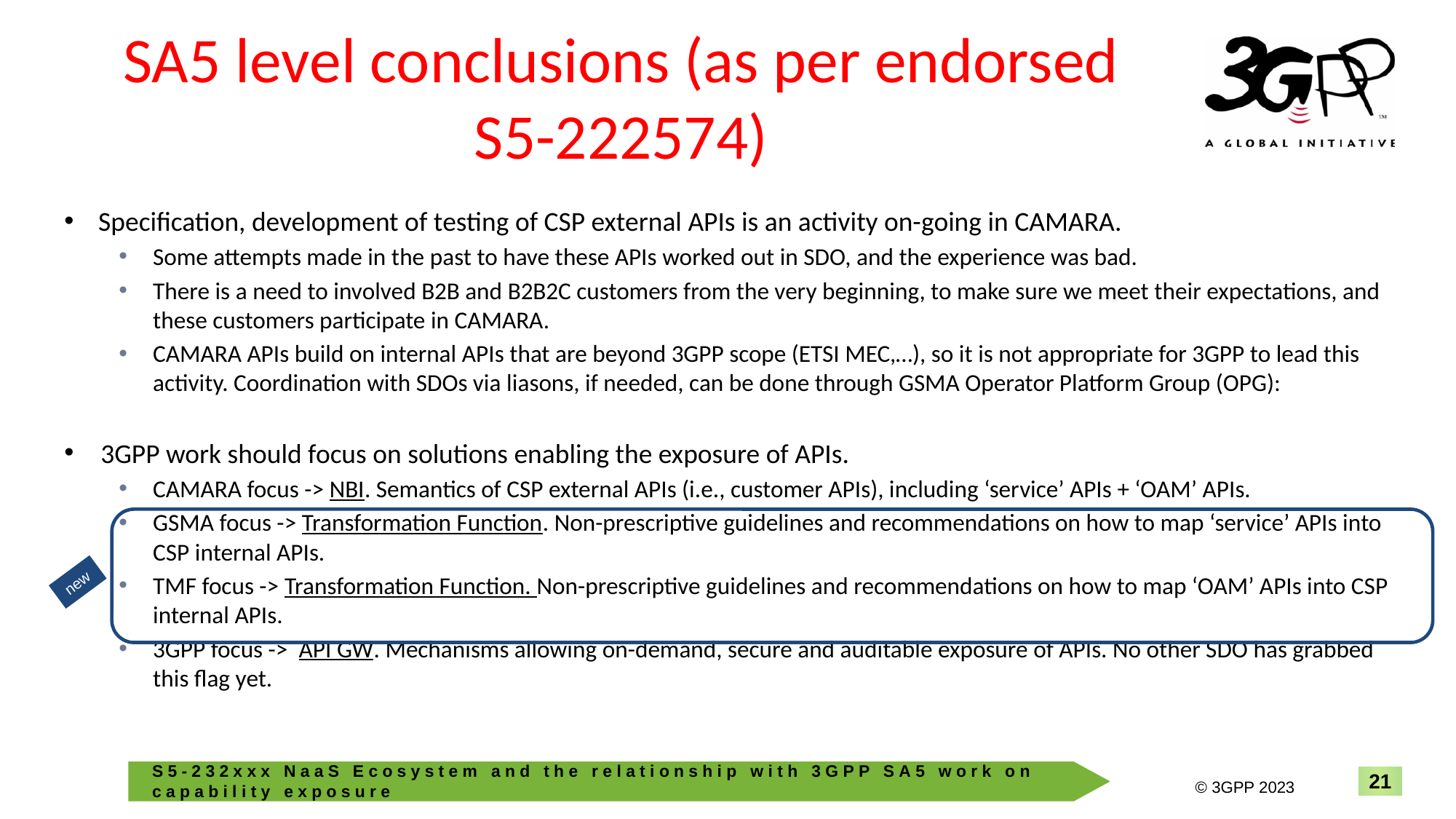

# SA5 level conclusions (as per endorsed S5-222574)

Specification, development of testing of CSP external APIs is an activity on-going in CAMARA.
Some attempts made in the past to have these APIs worked out in SDO, and the experience was bad.
There is a need to involved B2B and B2B2C customers from the very beginning, to make sure we meet their expectations, and these customers participate in CAMARA.
CAMARA APIs build on internal APIs that are beyond 3GPP scope (ETSI MEC,…), so it is not appropriate for 3GPP to lead this activity. Coordination with SDOs via liasons, if needed, can be done through GSMA Operator Platform Group (OPG):

3GPP work should focus on solutions enabling the exposure of APIs.
CAMARA focus -> NBI. Semantics of CSP external APIs (i.e., customer APIs), including ‘service’ APIs + ‘OAM’ APIs.
GSMA focus -> Transformation Function. Non-prescriptive guidelines and recommendations on how to map ‘service’ APIs into CSP internal APIs.
TMF focus -> Transformation Function. Non-prescriptive guidelines and recommendations on how to map ‘OAM’ APIs into CSP internal APIs.
3GPP focus ->  API GW. Mechanisms allowing on-demand, secure and auditable exposure of APIs. No other SDO has grabbed this flag yet.

new